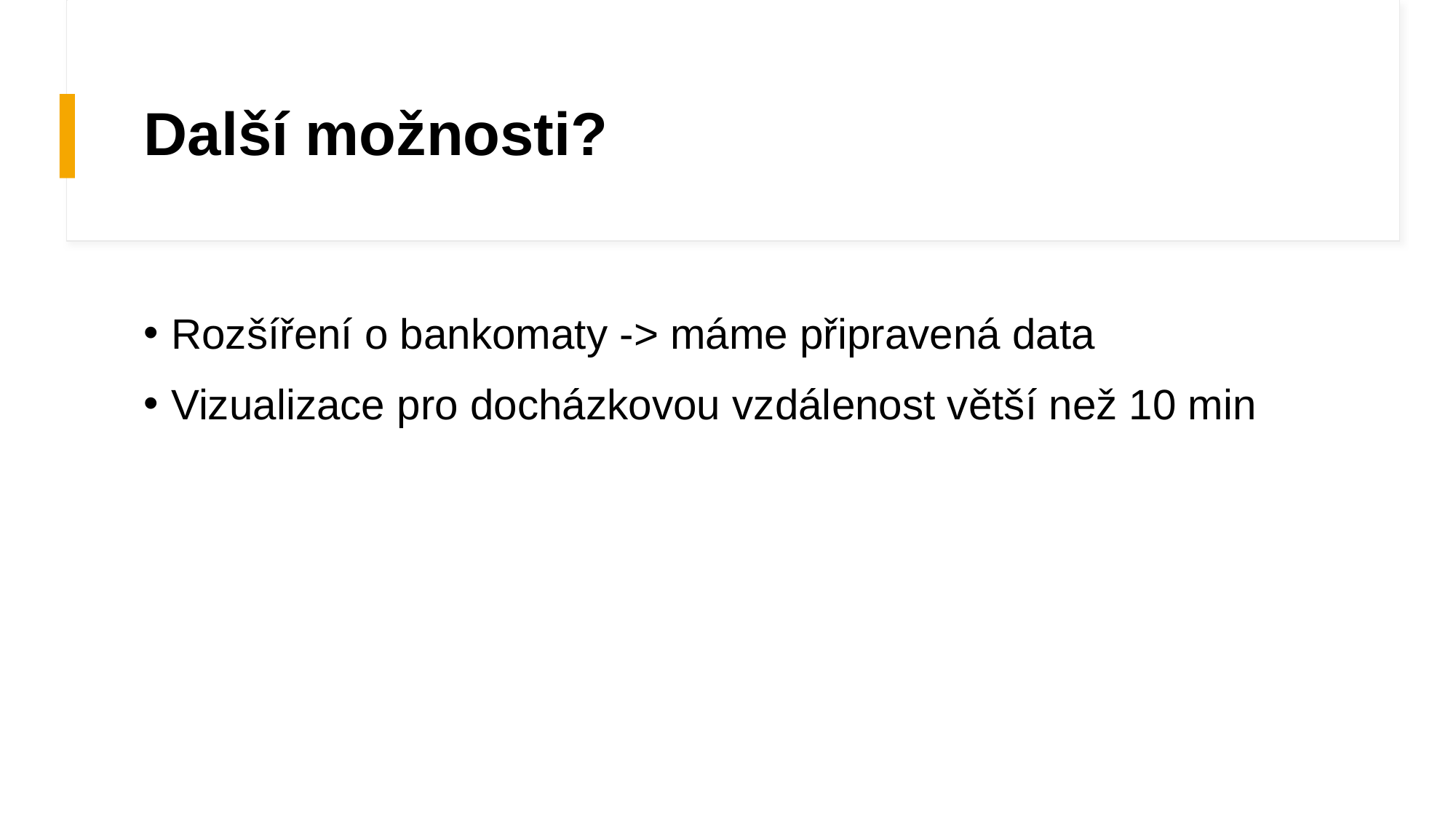

# Další možnosti?
Rozšíření o bankomaty -> máme připravená data
Vizualizace pro docházkovou vzdálenost větší než 10 min